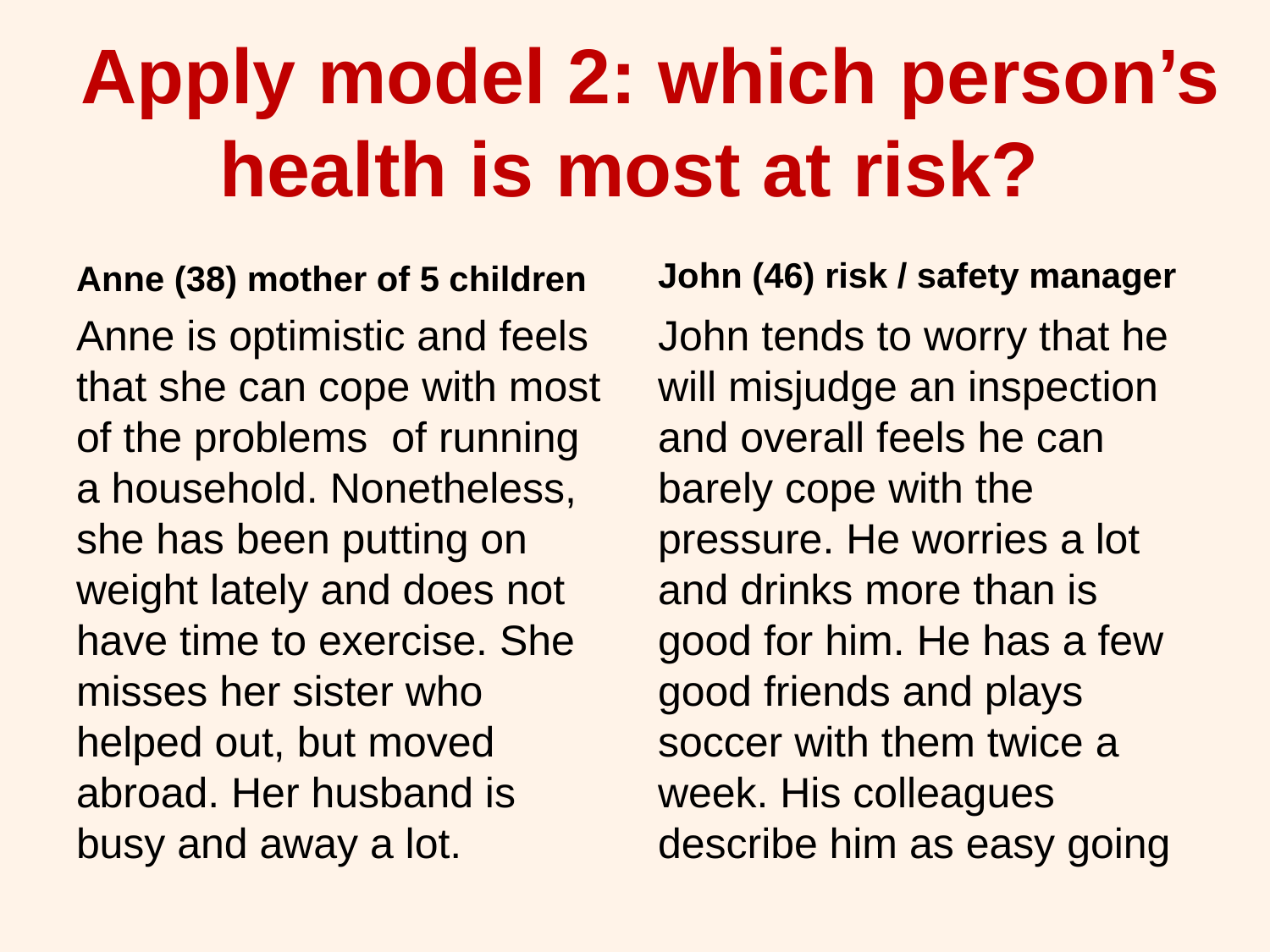

# Apply model 2: which person’s health is most at risk?
John (46) risk / safety manager
Anne (38) mother of 5 children
Anne is optimistic and feels  that she can cope with most of the problems  of running a household. Nonetheless, she has been putting on weight lately and does not have time to exercise. She misses her sister who helped out, but moved abroad. Her husband is busy and away a lot.
John tends to worry that he will misjudge an inspection and overall feels he can barely cope with the pressure. He worries a lot and drinks more than is good for him. He has a few good friends and plays soccer with them twice a week. His colleagues describe him as easy going